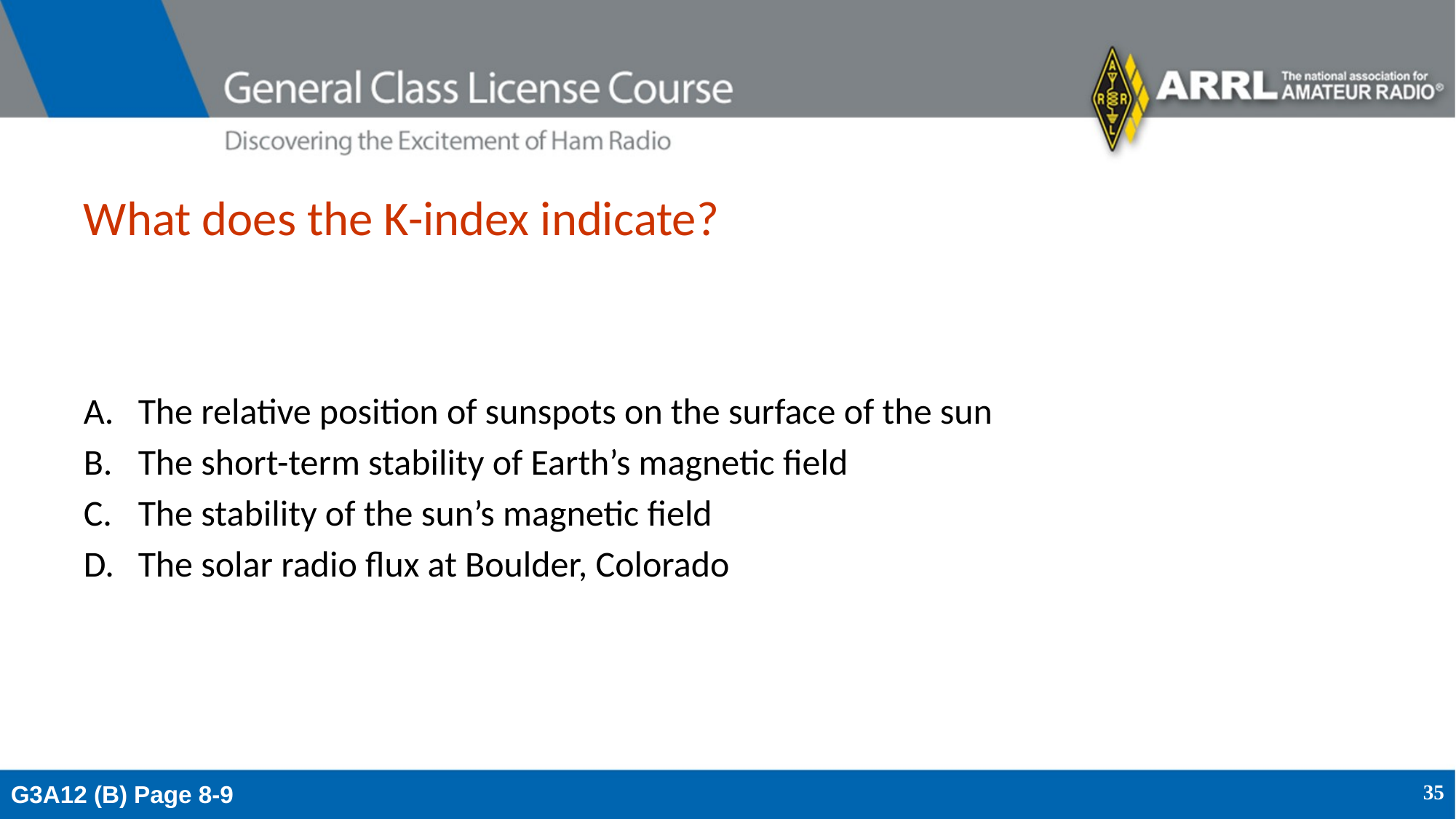

# What does the K-index indicate?
The relative position of sunspots on the surface of the sun
The short-term stability of Earth’s magnetic field
The stability of the sun’s magnetic field
The solar radio flux at Boulder, Colorado
G3A12 (B) Page 8-9
35